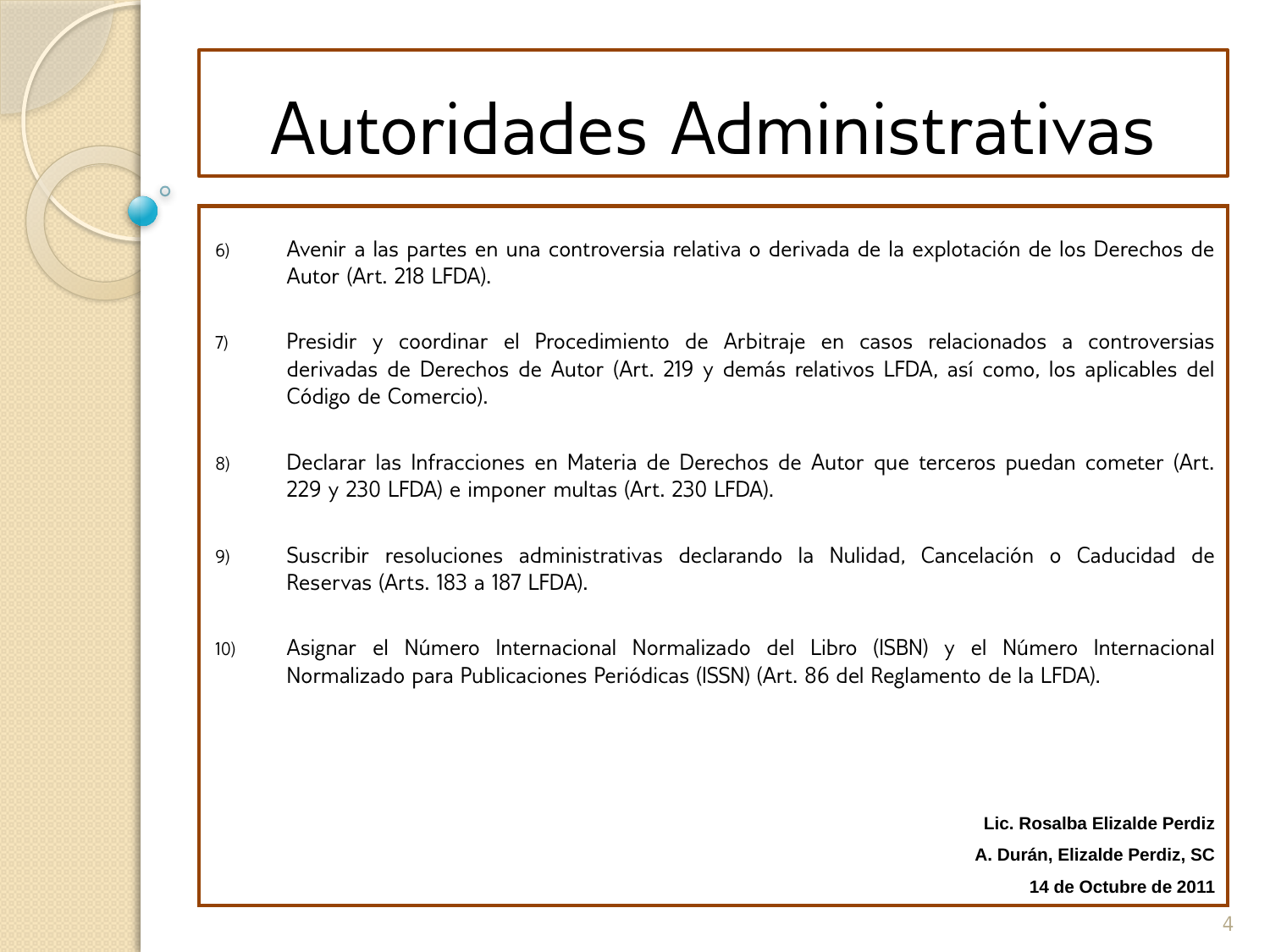

# Autoridades Administrativas

Avenir a las partes en una controversia relativa o derivada de la explotación de los Derechos de Autor (Art. 218 LFDA).

Presidir y coordinar el Procedimiento de Arbitraje en casos relacionados a controversias derivadas de Derechos de Autor (Art. 219 y demás relativos LFDA, así como, los aplicables del Código de Comercio).

Declarar las Infracciones en Materia de Derechos de Autor que terceros puedan cometer (Art. 229 y 230 LFDA) e imponer multas (Art. 230 LFDA).

Suscribir resoluciones administrativas declarando la Nulidad, Cancelación o Caducidad de Reservas (Arts. 183 a 187 LFDA).

Asignar el Número Internacional Normalizado del Libro (ISBN) y el Número Internacional Normalizado para Publicaciones Periódicas (ISSN) (Art. 86 del Reglamento de la LFDA).

Lic. Rosalba Elizalde Perdiz
A. Durán, Elizalde Perdiz, SC
14 de Octubre de 2011

4